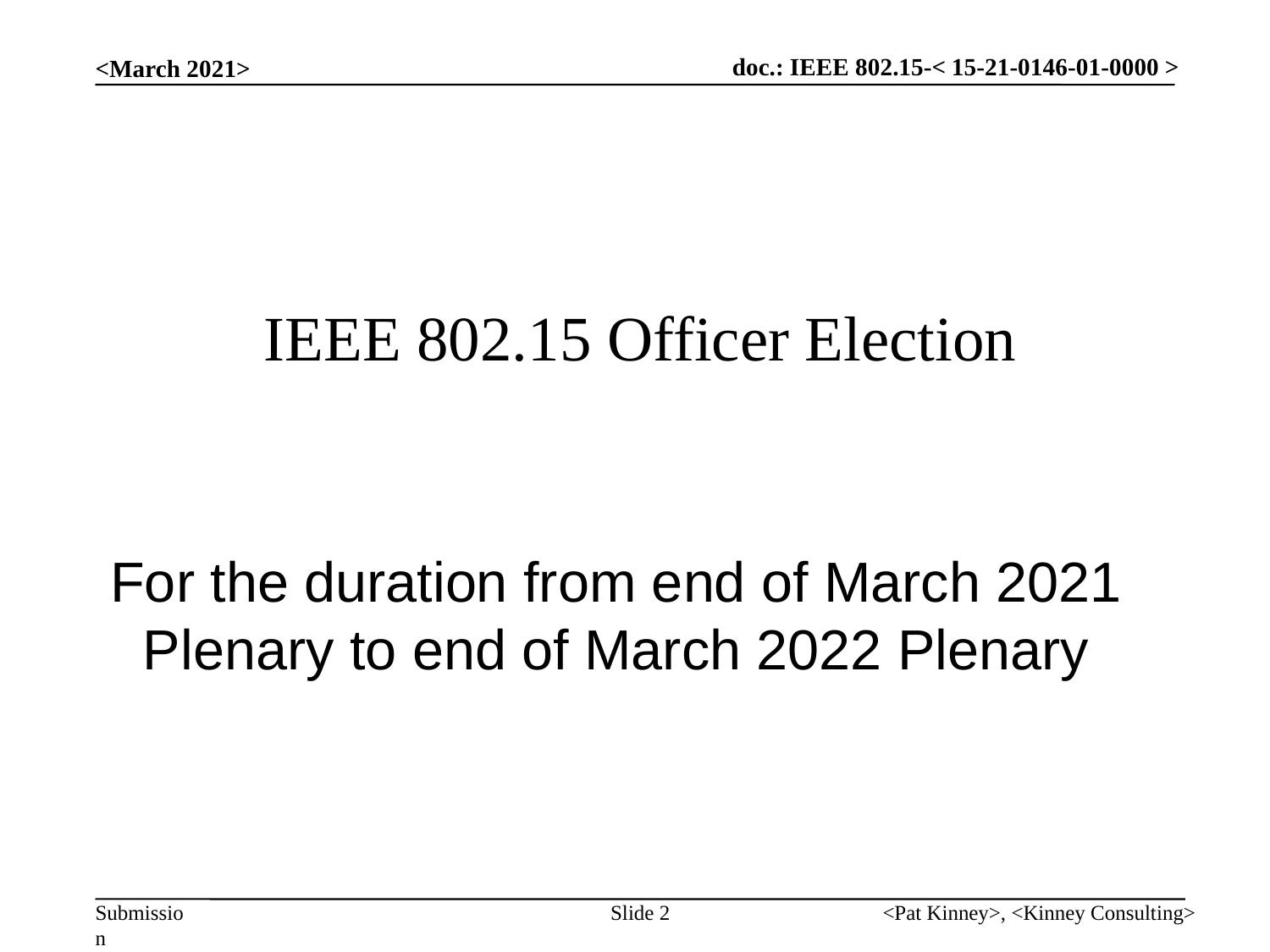

<March 2021>
# IEEE 802.15 Officer Election
For the duration from end of March 2021 Plenary to end of March 2022 Plenary
Slide 2
<Pat Kinney>, <Kinney Consulting>